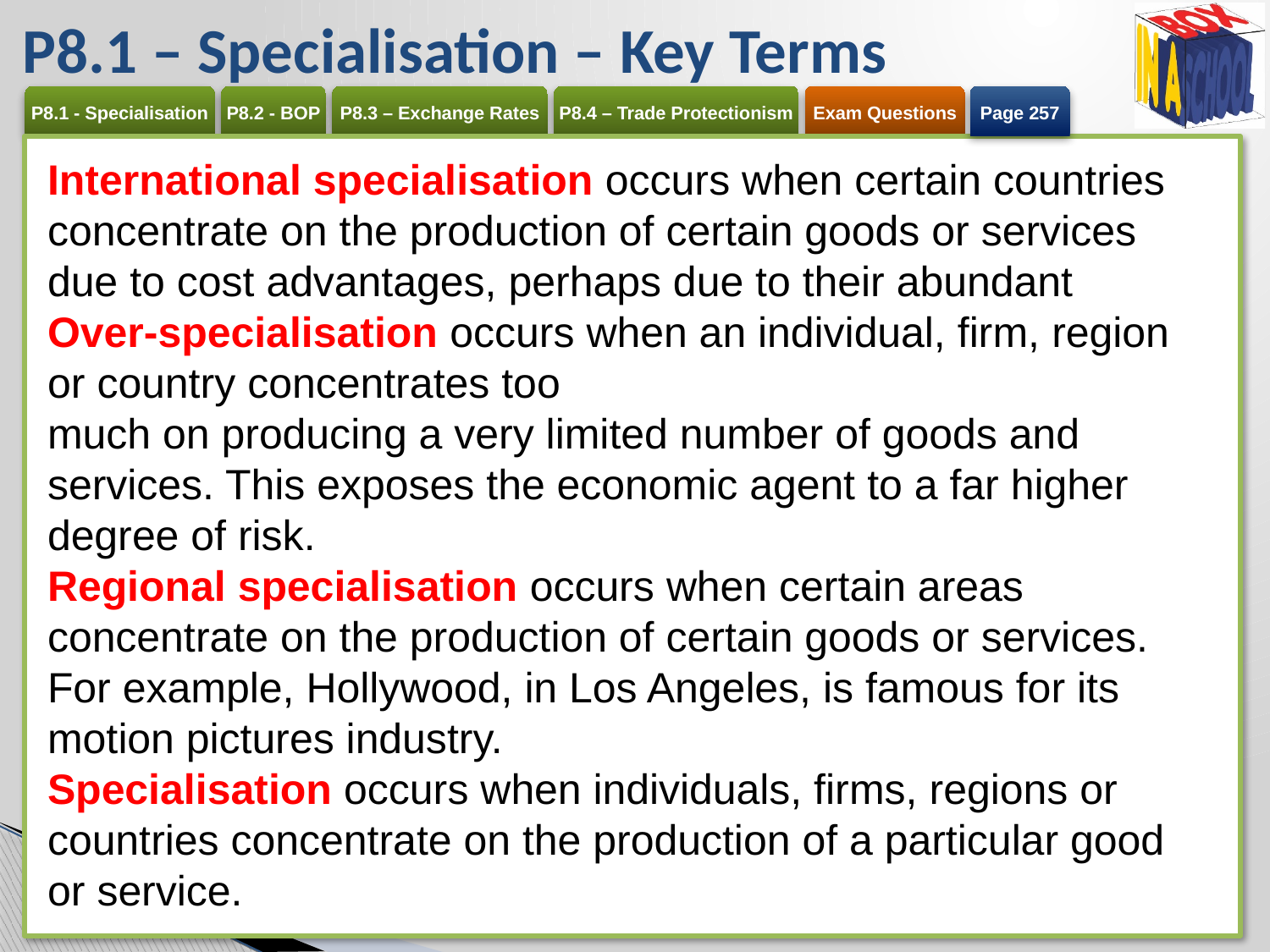

# P8.1 – Specialisation – Key Terms
Page 257
International specialisation occurs when certain countries concentrate on the production of certain goods or services due to cost advantages, perhaps due to their abundant
Over-specialisation occurs when an individual, firm, region or country concentrates too
much on producing a very limited number of goods and services. This exposes the economic agent to a far higher degree of risk.
Regional specialisation occurs when certain areas concentrate on the production of certain goods or services. For example, Hollywood, in Los Angeles, is famous for its motion pictures industry.
Specialisation occurs when individuals, firms, regions or countries concentrate on the production of a particular good or service.